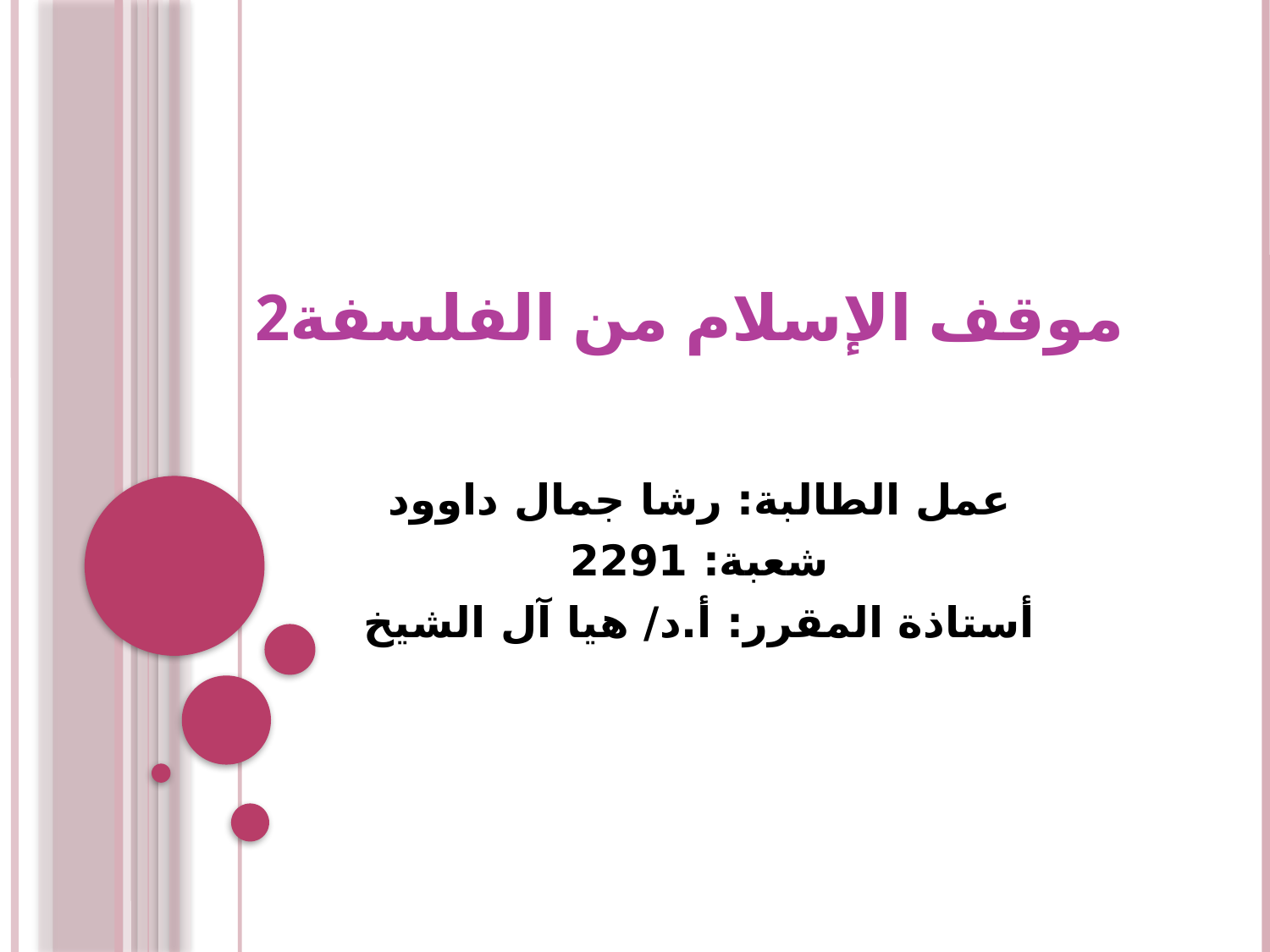

# موقف الإسلام من الفلسفة2
عمل الطالبة: رشا جمال داوود
شعبة: 2291
أستاذة المقرر: أ.د/ هيا آل الشيخ